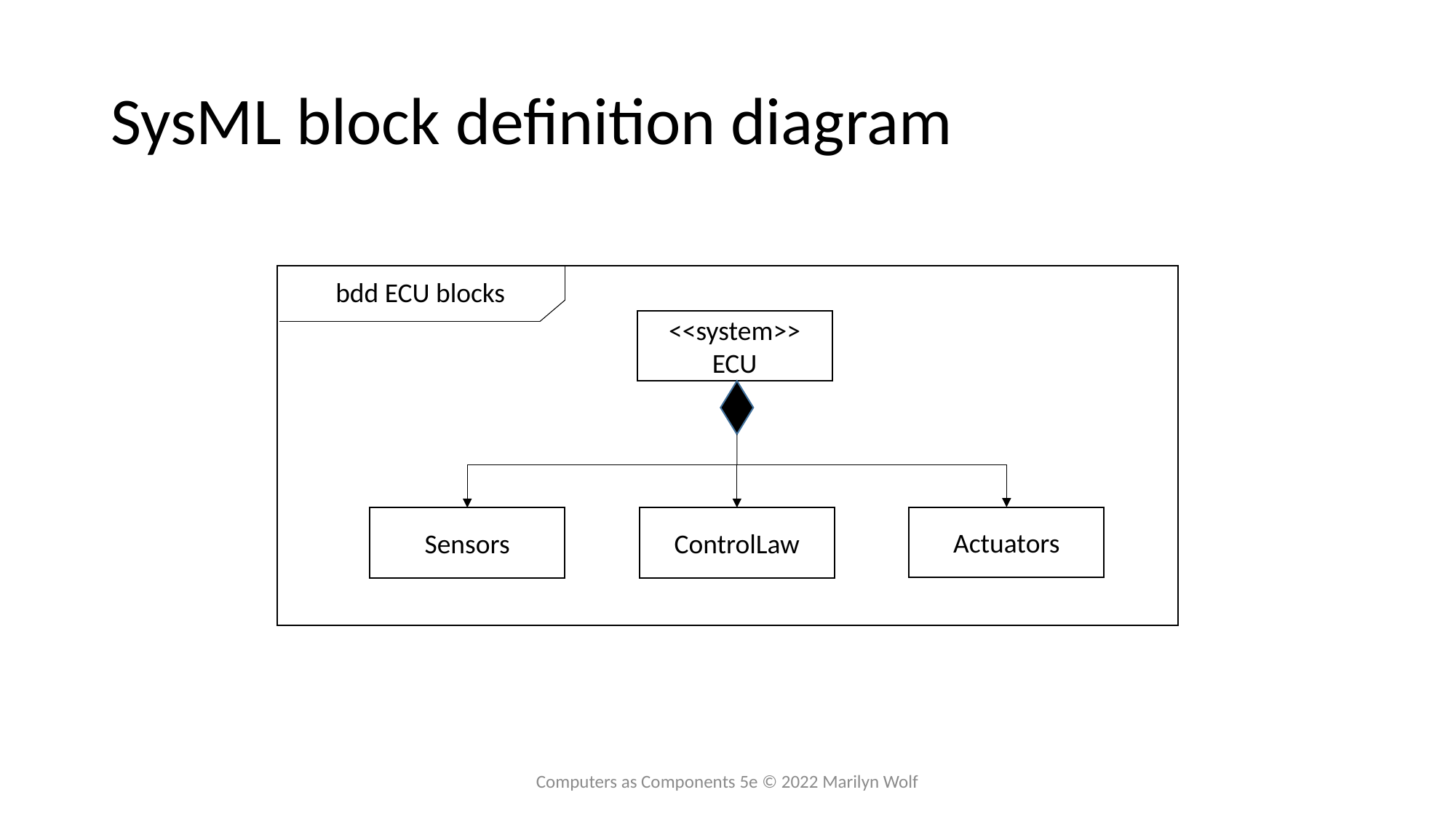

# SysML block definition diagram

bdd ECU blocks
<<system>> ECU

Actuators
Sensors
ControlLaw
Computers as Components 5e © 2022 Marilyn Wolf